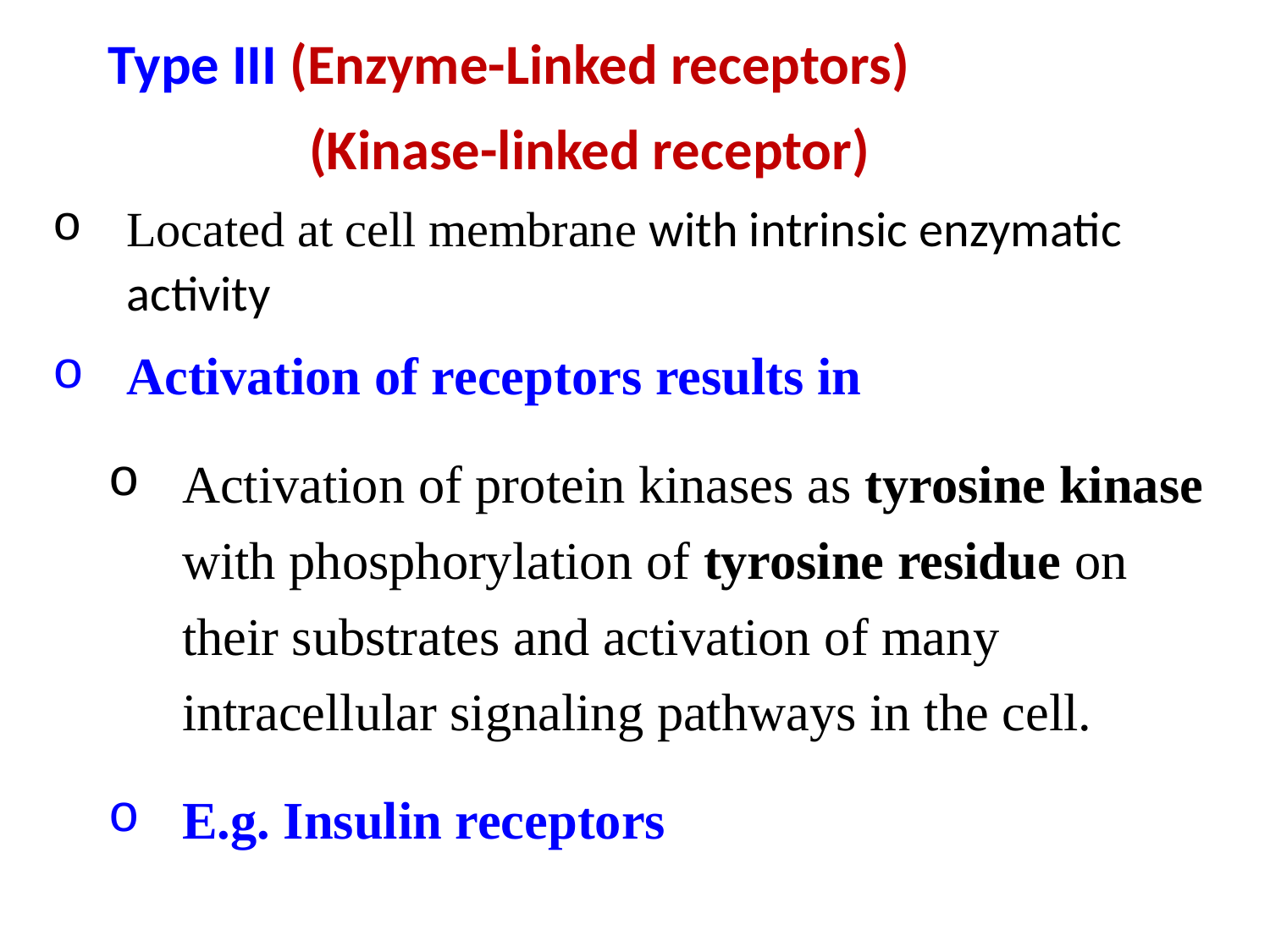

Type III (Enzyme-Linked receptors)
		(Kinase-linked receptor)
Located at cell membrane with intrinsic enzymatic activity
Activation of receptors results in
Activation of protein kinases as tyrosine kinase with phosphorylation of tyrosine residue on their substrates and activation of many intracellular signaling pathways in the cell.
E.g. Insulin receptors